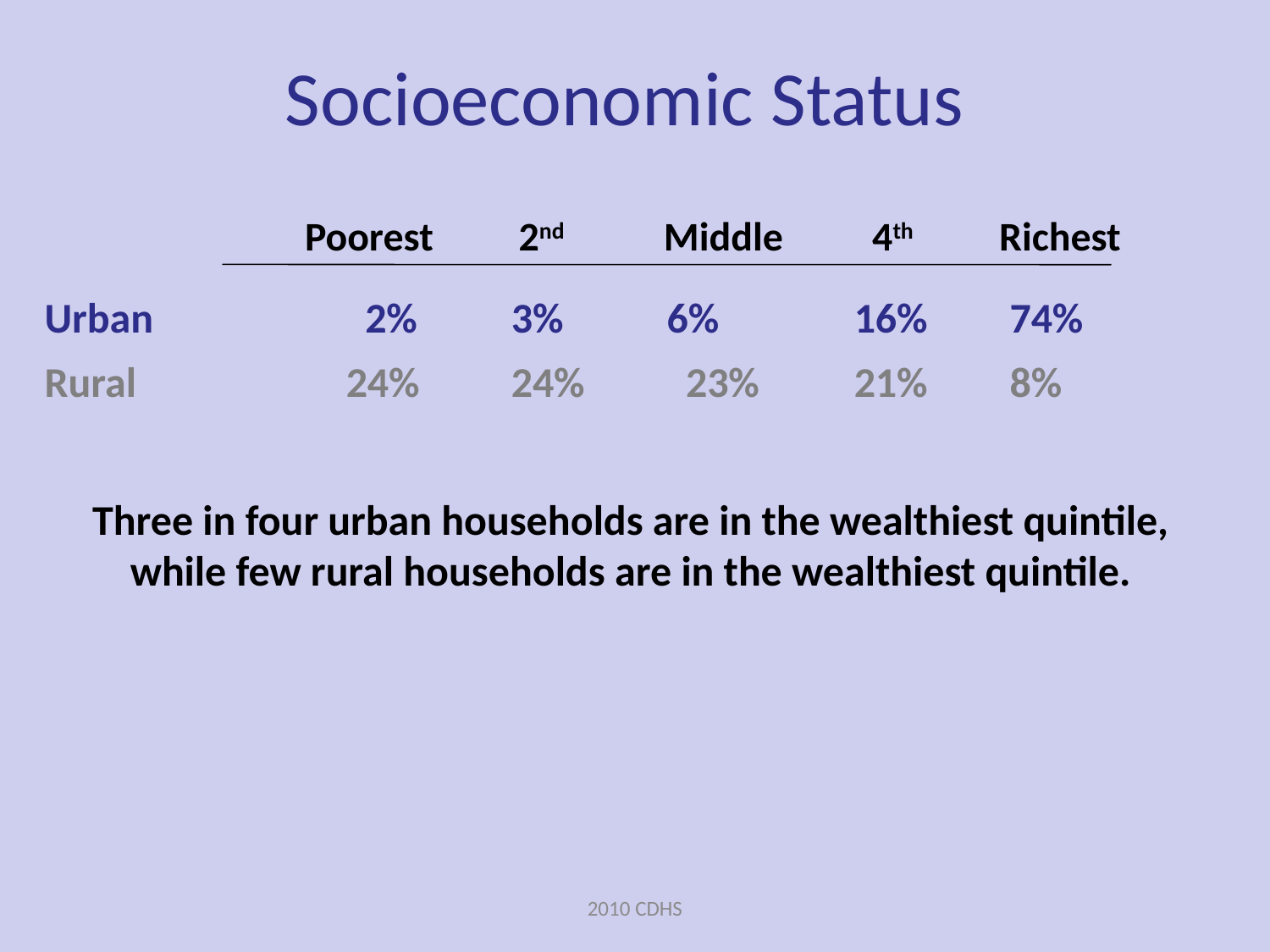

# Socioeconomic Status
		         Poorest	     2nd	       Middle	  4th	  Richest

Urban		  2%	    3%	       6%   	16%	   74%
Rural		24%	    24%	         23%	21%	   8%

Three in four urban households are in the wealthiest quintile, while few rural households are in the wealthiest quintile.

2010 CDHS